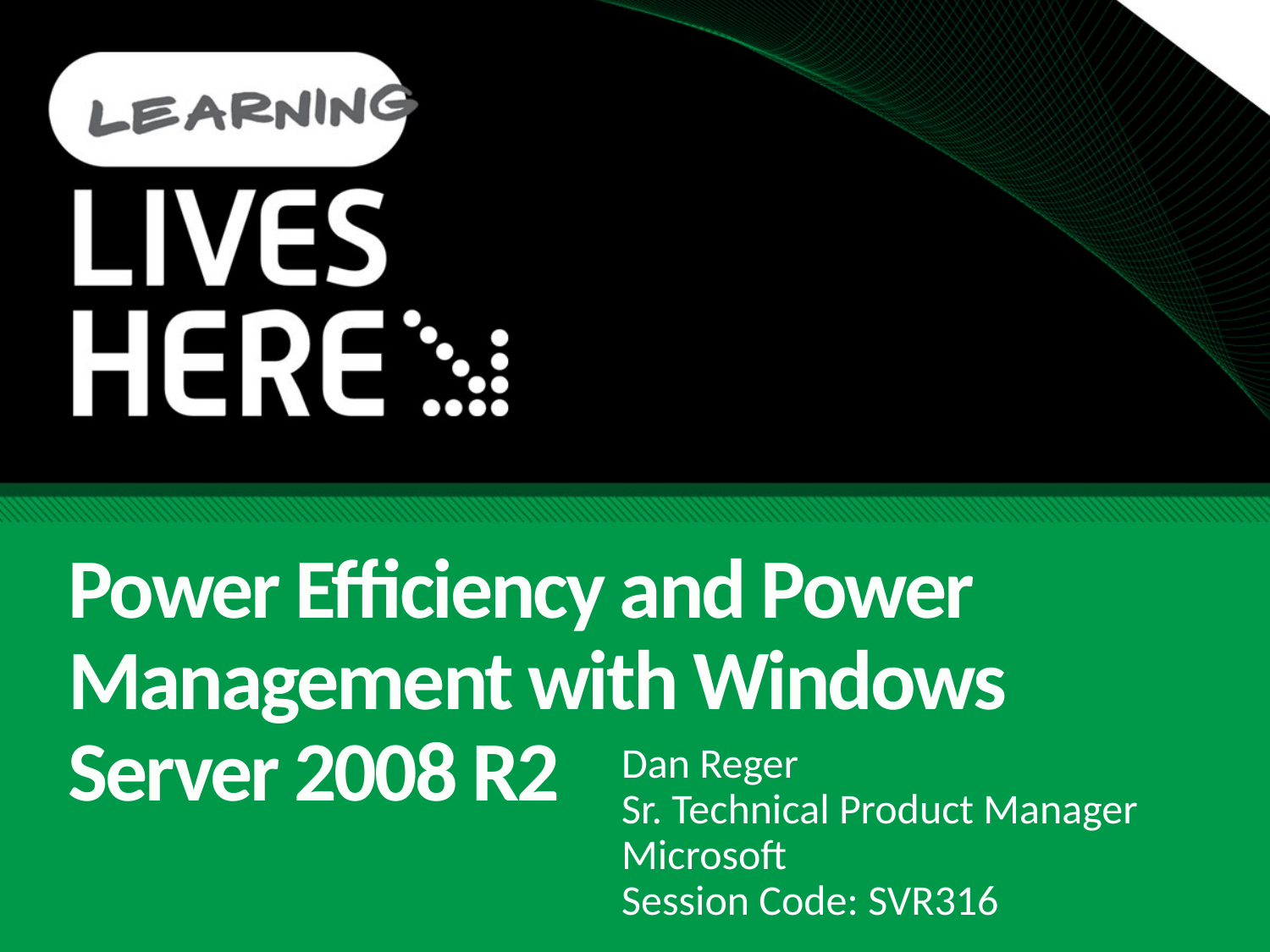

# Power Efficiency and Power Management with Windows Server 2008 R2
Dan Reger
Sr. Technical Product Manager
Microsoft
Session Code: SVR316